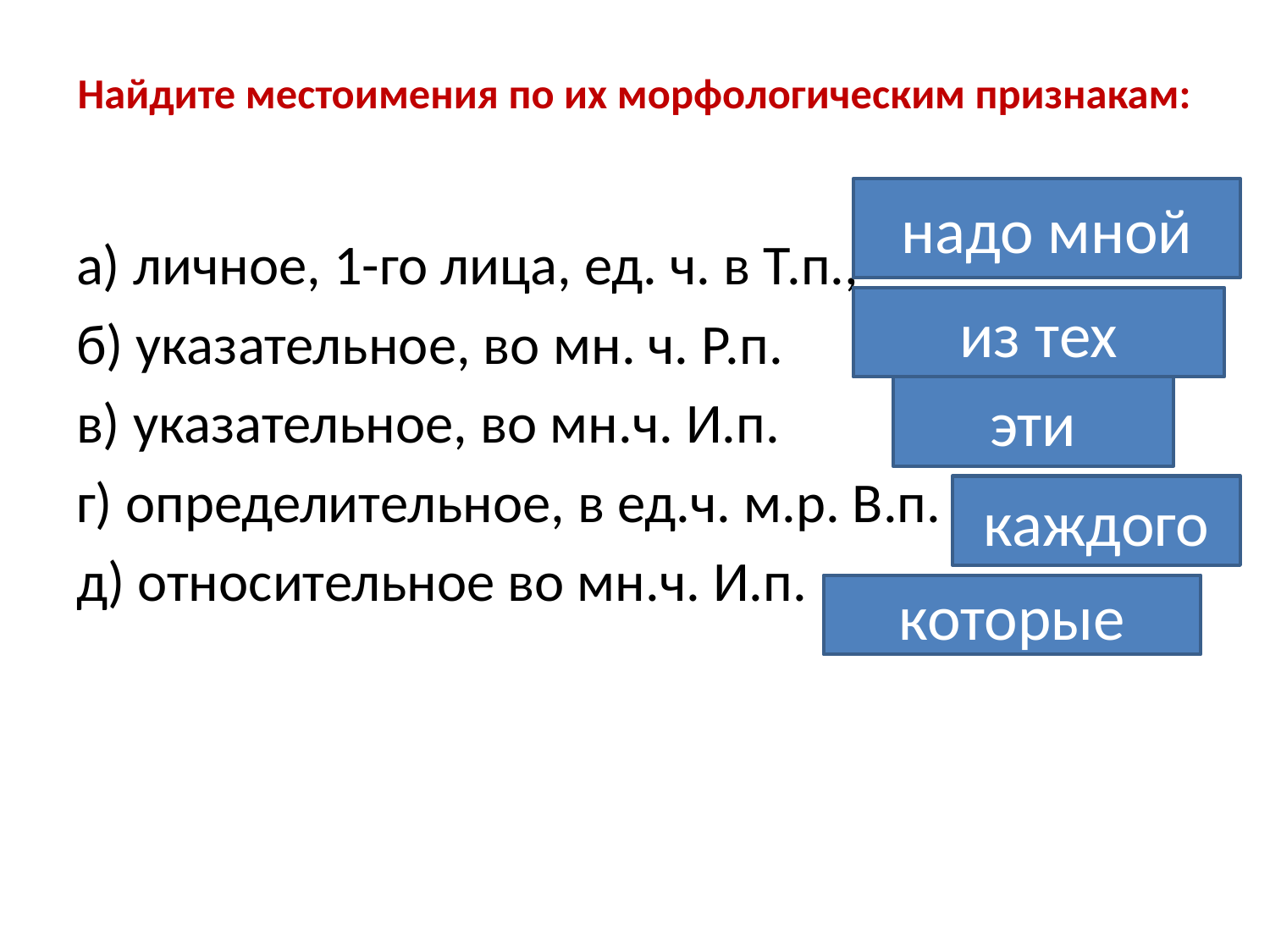

# Найдите местоимения по их морфологическим признакам:
надо мной
а) личное, 1-го лица, ед. ч. в Т.п.,
б) указательное, во мн. ч. Р.п.
в) указательное, во мн.ч. И.п.
г) определительное, в ед.ч. м.р. В.п.
д) относительное во мн.ч. И.п.

из тех
эти
каждого
которые